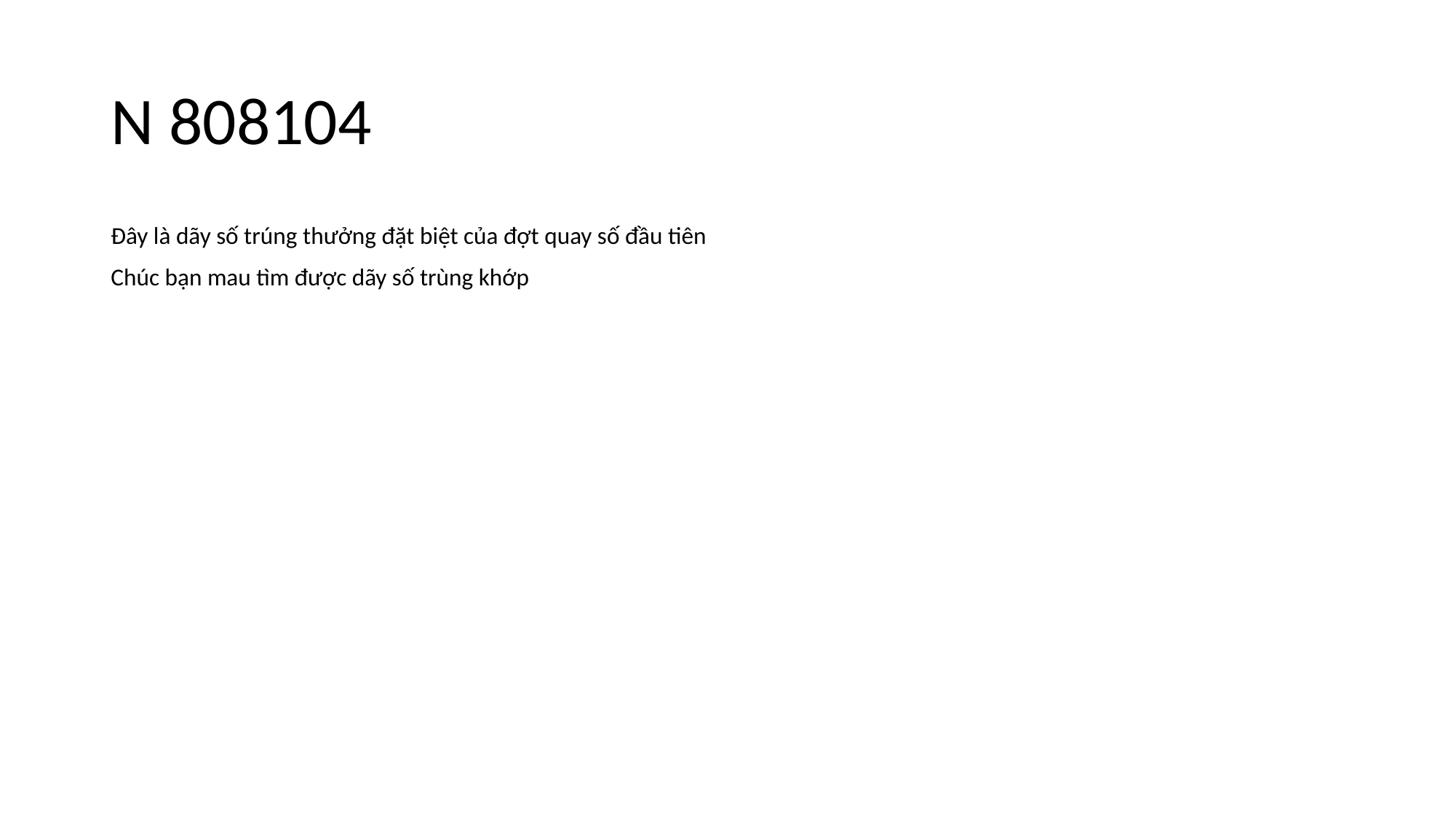

# N 808104
Đây là dãy số trúng thưởng đặt biệt của đợt quay số đầu tiên
Chúc bạn mau tìm được dãy số trùng khớp